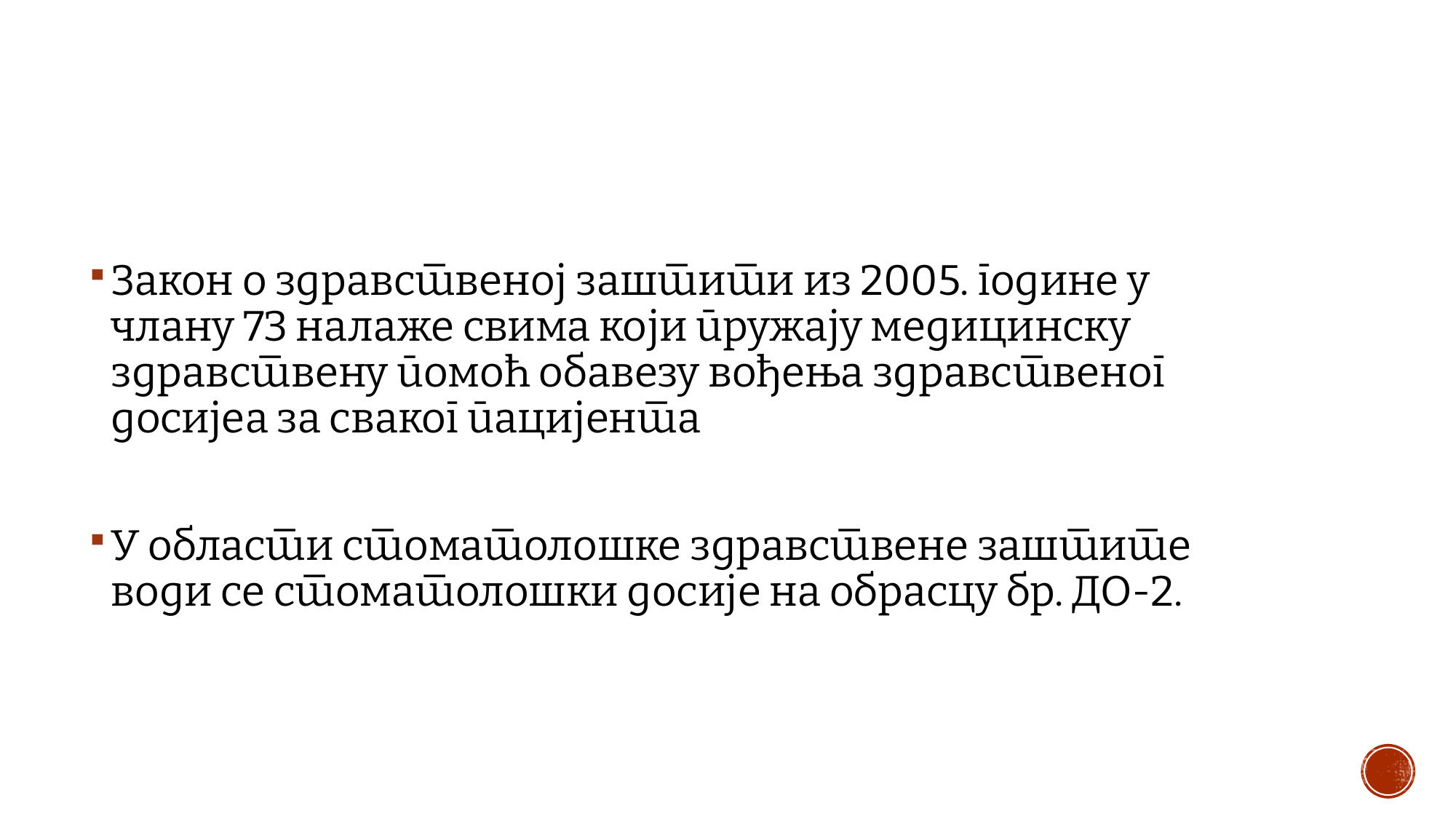

Закон о здравственој заштити из 2005. године у члану 73 налаже свима који пружају медицинску здравствену помоћ обавезу вођења здравственог досијеа за сваког пацијента

У области стоматолошке здравствене заштите води се стоматолошки досије на обрасцу бр. ДО-2.